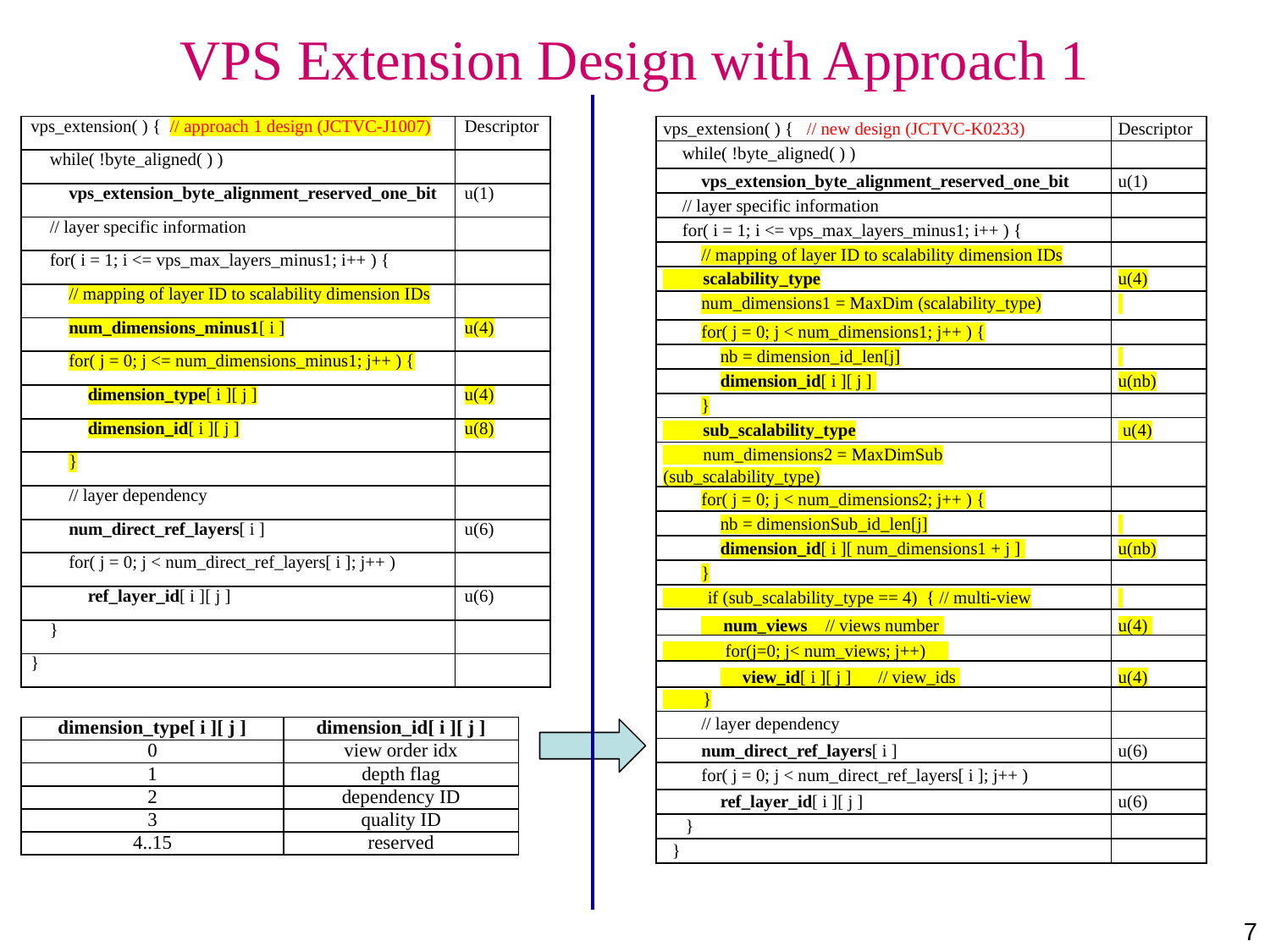

# VPS Extension Design with Approach 1
| vps\_extension( ) { // new design (JCTVC-K0233) | Descriptor |
| --- | --- |
| while( !byte\_aligned( ) ) |  |
| vps\_extension\_byte\_alignment\_reserved\_one\_bit | u(1) |
| // layer specific information |  |
| for( i = 1; i <= vps\_max\_layers\_minus1; i++ ) { |  |
| // mapping of layer ID to scalability dimension IDs |  |
| scalability\_type | u(4) |
| num\_dimensions1 = MaxDim (scalability\_type) |  |
| for( j = 0; j < num\_dimensions1; j++ ) { |  |
| nb = dimension\_id\_len[j] |  |
| dimension\_id[ i ][ j ] | u(nb) |
| } |  |
| sub\_scalability\_type | u(4) |
| num\_dimensions2 = MaxDimSub (sub\_scalability\_type) |  |
| for( j = 0; j < num\_dimensions2; j++ ) { |  |
| nb = dimensionSub\_id\_len[j] |  |
| dimension\_id[ i ][ num\_dimensions1 + j ] | u(nb) |
| } |  |
| if (sub\_scalability\_type == 4) { // multi-view |  |
| num\_views // views number | u(4) |
| for(j=0; j< num\_views; j++) |  |
| view\_id[ i ][ j ] // view\_ids | u(4) |
| } |  |
| // layer dependency |  |
| num\_direct\_ref\_layers[ i ] | u(6) |
| for( j = 0; j < num\_direct\_ref\_layers[ i ]; j++ ) |  |
| ref\_layer\_id[ i ][ j ] | u(6) |
| } |  |
| } |  |
| vps\_extension( ) { // approach 1 design (JCTVC-J1007) | Descriptor |
| --- | --- |
| while( !byte\_aligned( ) ) |  |
| vps\_extension\_byte\_alignment\_reserved\_one\_bit | u(1) |
| // layer specific information |  |
| for( i = 1; i <= vps\_max\_layers\_minus1; i++ ) { |  |
| // mapping of layer ID to scalability dimension IDs |  |
| num\_dimensions\_minus1[ i ] | u(4) |
| for( j = 0; j <= num\_dimensions\_minus1; j++ ) { |  |
| dimension\_type[ i ][ j ] | u(4) |
| dimension\_id[ i ][ j ] | u(8) |
| } |  |
| // layer dependency |  |
| num\_direct\_ref\_layers[ i ] | u(6) |
| for( j = 0; j < num\_direct\_ref\_layers[ i ]; j++ ) |  |
| ref\_layer\_id[ i ][ j ] | u(6) |
| } |  |
| } |  |
| dimension\_type[ i ][ j ] | dimension\_id[ i ][ j ] |
| --- | --- |
| 0 | view order idx |
| 1 | depth flag |
| 2 | dependency ID |
| 3 | quality ID |
| 4..15 | reserved |

7